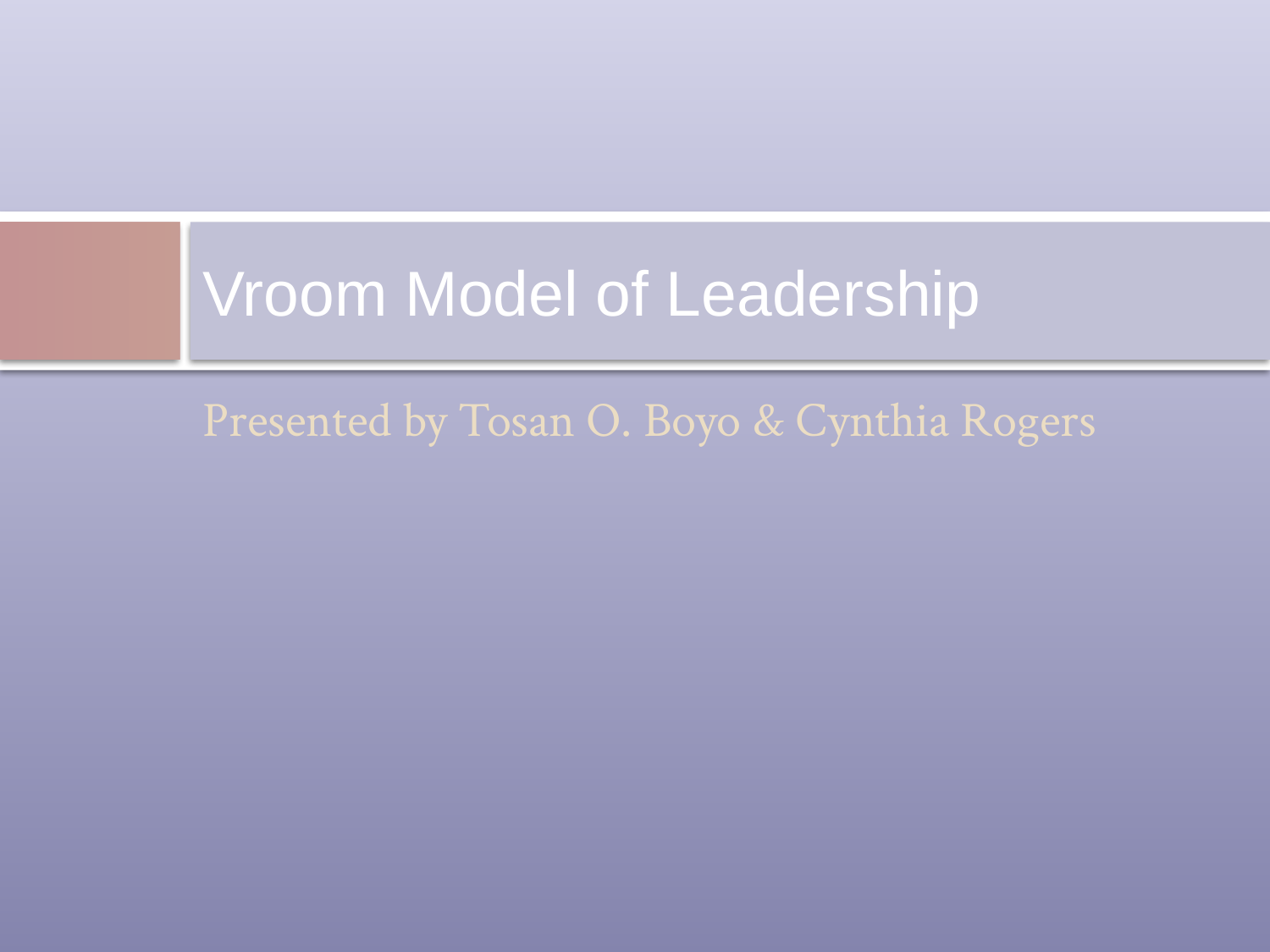

# Vroom Model of Leadership
Presented by Tosan O. Boyo & Cynthia Rogers